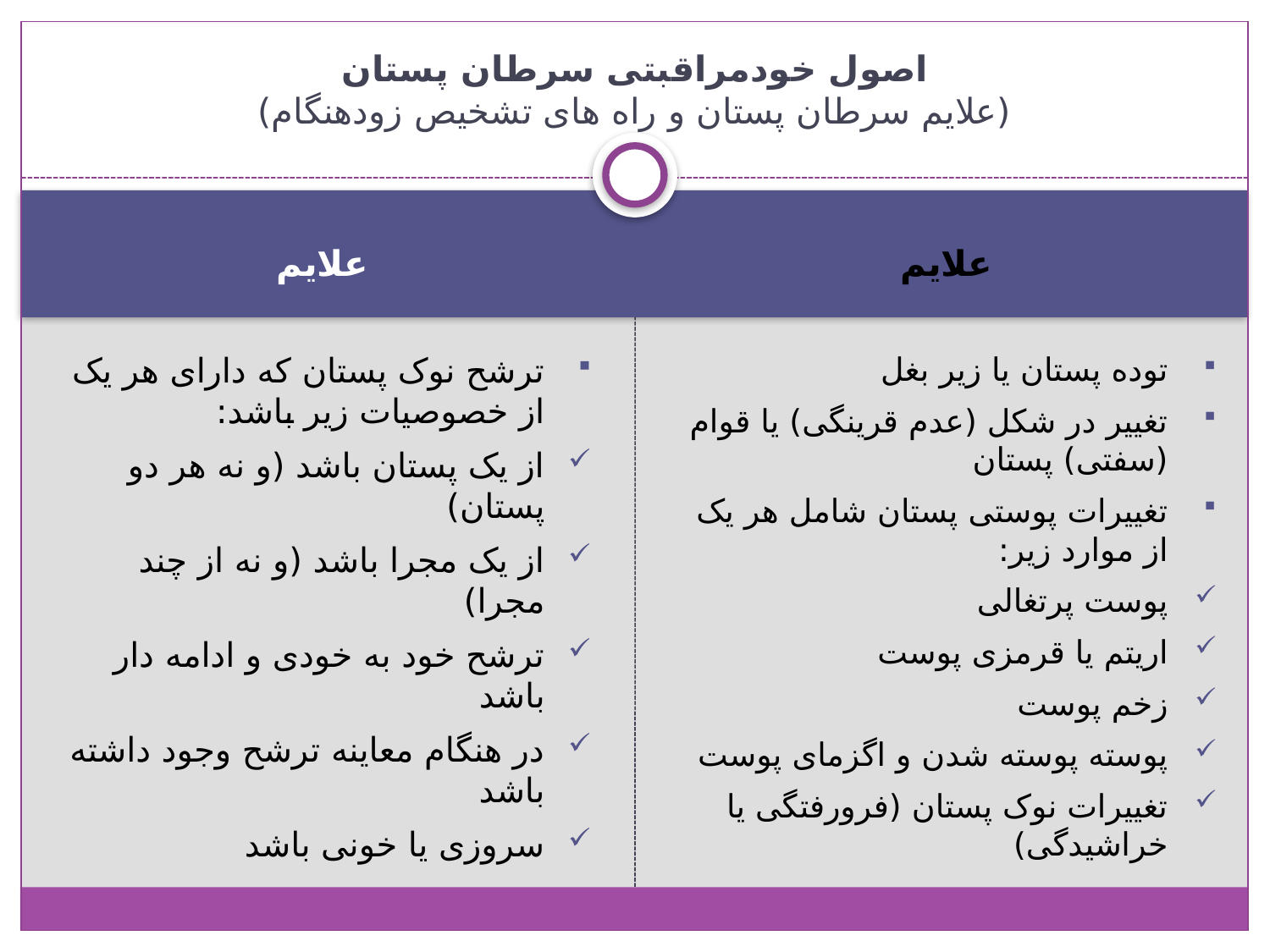

# اصول خودمراقبتی سرطان پستان (علایم سرطان پستان و راه های تشخیص زودهنگام)
علایم
علایم
ترشح نوک پستان که دارای هر یک از خصوصیات زیر باشد:
از یک پستان باشد (و نه هر دو پستان)
از یک مجرا باشد (و نه از چند مجرا)
ترشح خود به خودی و ادامه دار باشد
در هنگام معاینه ترشح وجود داشته باشد
سروزی یا خونی باشد

توده پستان یا زیر بغل
تغییر در شکل (عدم قرینگی) یا قوام (سفتی) پستان
تغییرات پوستی پستان شامل هر یک از موارد زیر:
پوست پرتغالی
اریتم یا قرمزی پوست
زخم پوست
پوسته پوسته شدن و اگزمای پوست
تغییرات نوک پستان (فرورفتگی یا خراشیدگی)